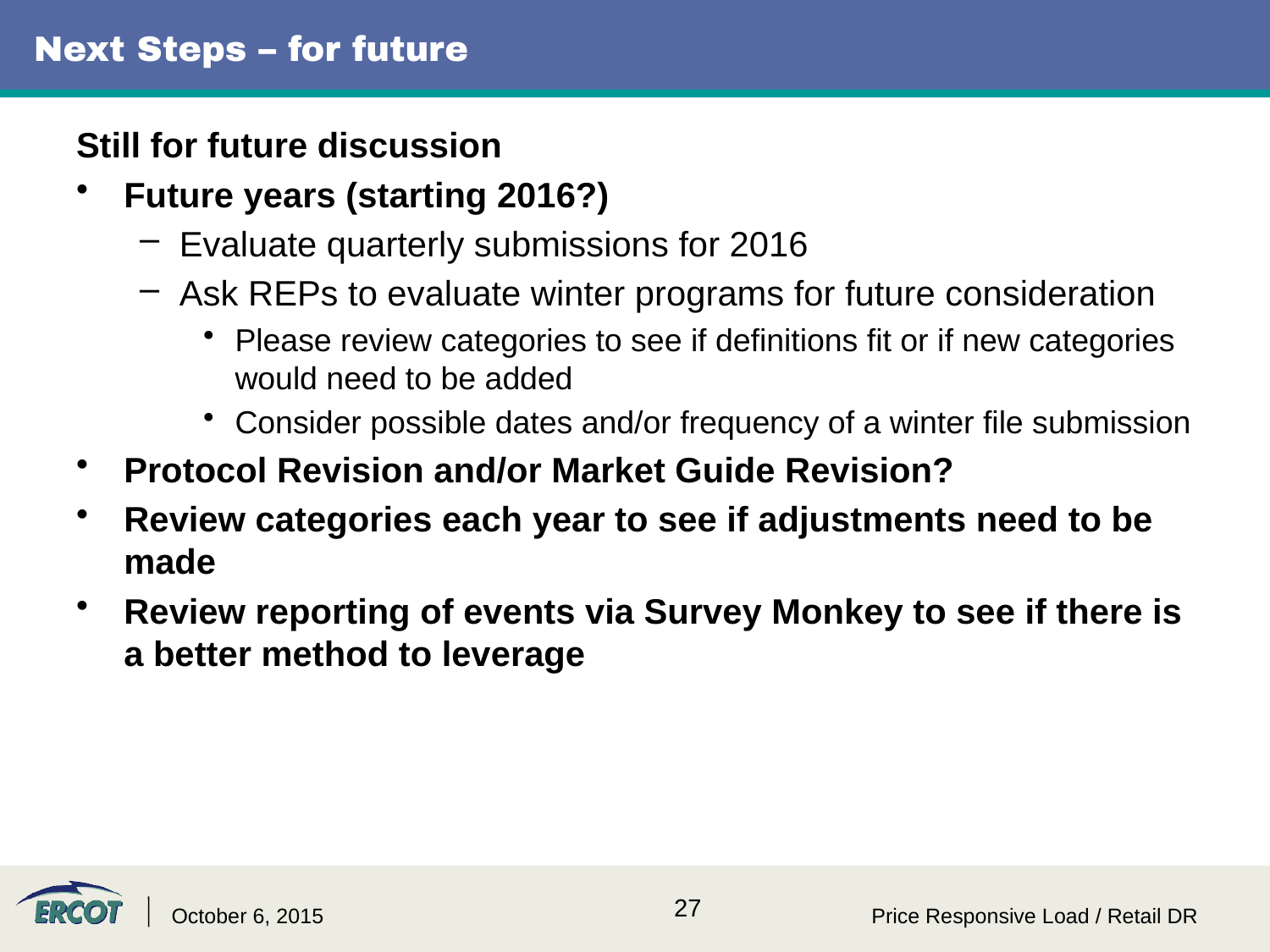

# Next Steps – for future
Still for future discussion
Future years (starting 2016?)
Evaluate quarterly submissions for 2016
Ask REPs to evaluate winter programs for future consideration
Please review categories to see if definitions fit or if new categories would need to be added
Consider possible dates and/or frequency of a winter file submission
Protocol Revision and/or Market Guide Revision?
Review categories each year to see if adjustments need to be made
Review reporting of events via Survey Monkey to see if there is a better method to leverage

October 6, 2015
Price Responsive Load / Retail DR